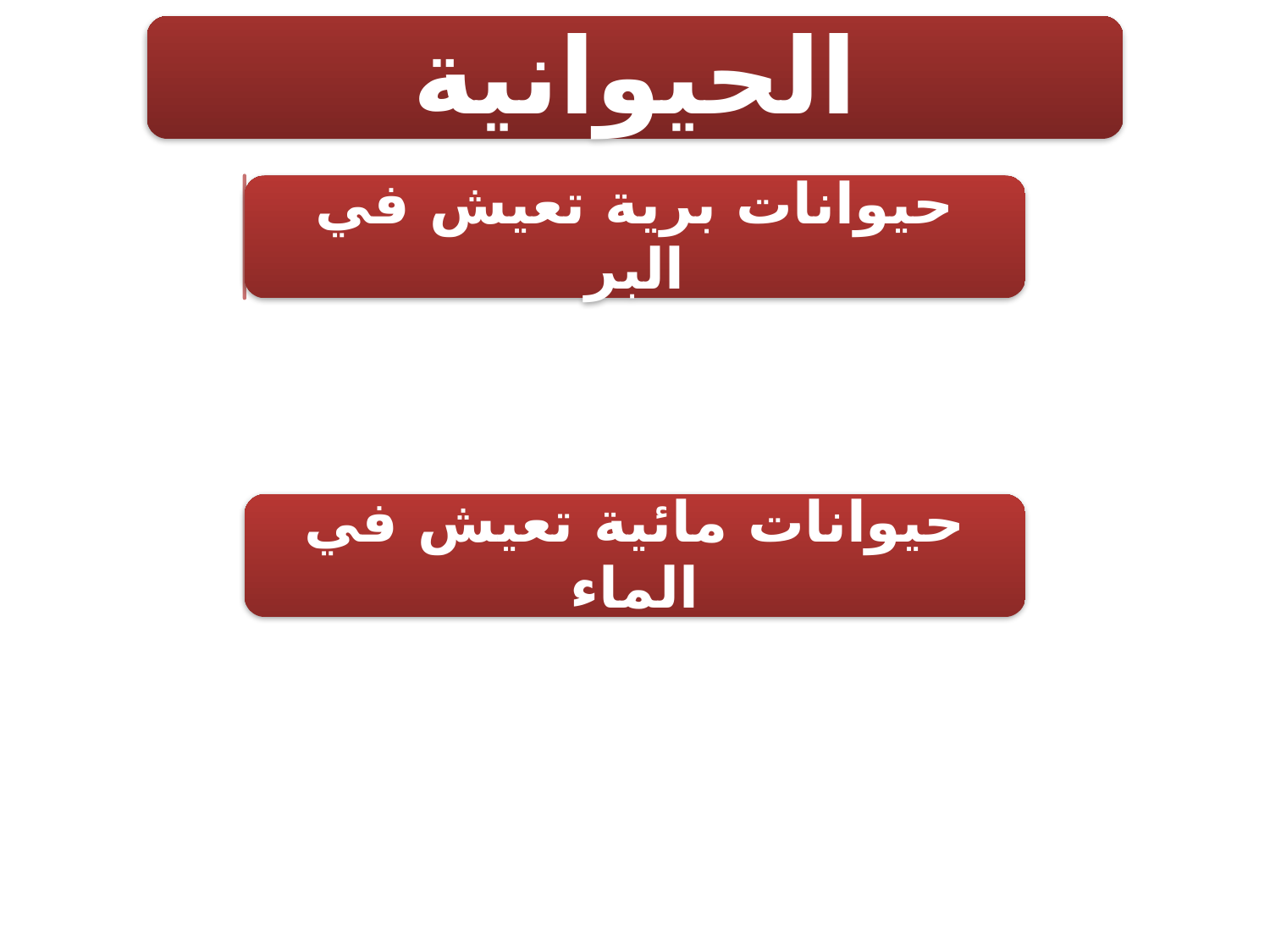

حيوانات مائية تعيش في الماء
حيوانات برية تعيش في البر
الحيوانية